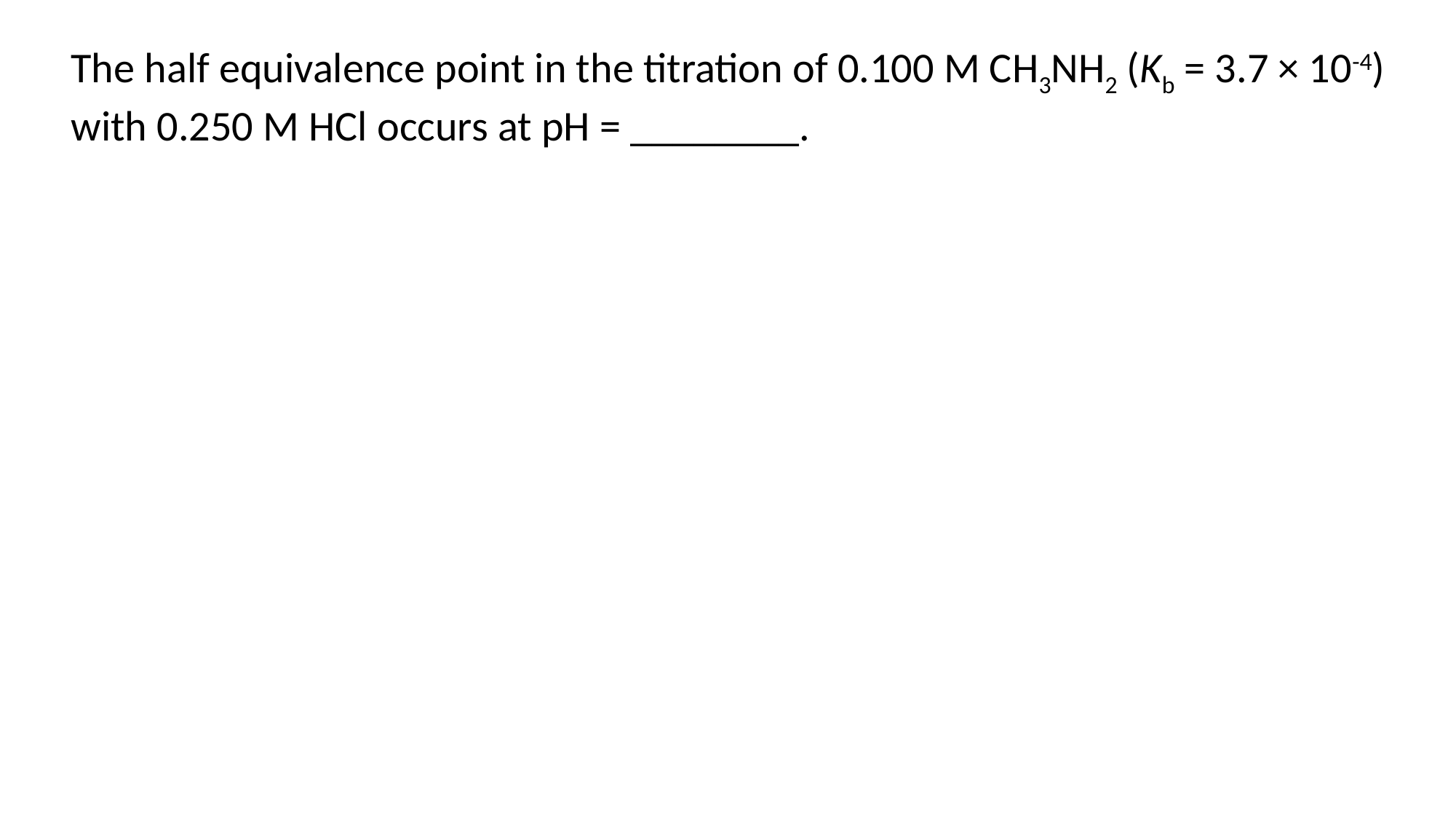

The half equivalence point in the titration of 0.100 M CH3NH2 (Kb = 3.7 × 10-4) with 0.250 M HCl occurs at pH = ________.